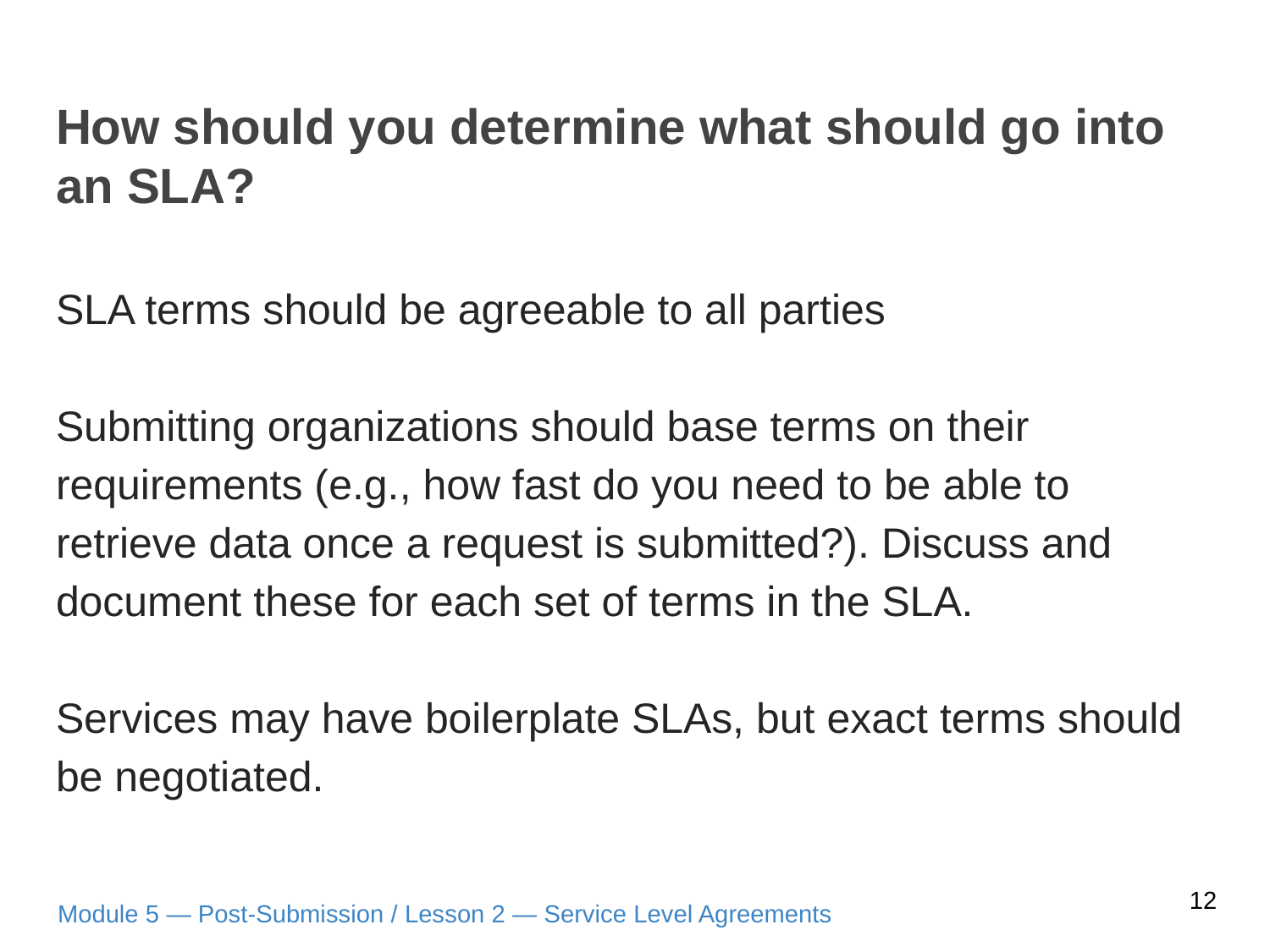

# How should you determine what should go into an SLA?
SLA terms should be agreeable to all parties

Submitting organizations should base terms on their requirements (e.g., how fast do you need to be able to retrieve data once a request is submitted?). Discuss and document these for each set of terms in the SLA.

Services may have boilerplate SLAs, but exact terms should be negotiated.

12
Module 5 — Post-Submission / Lesson 2 — Service Level Agreements